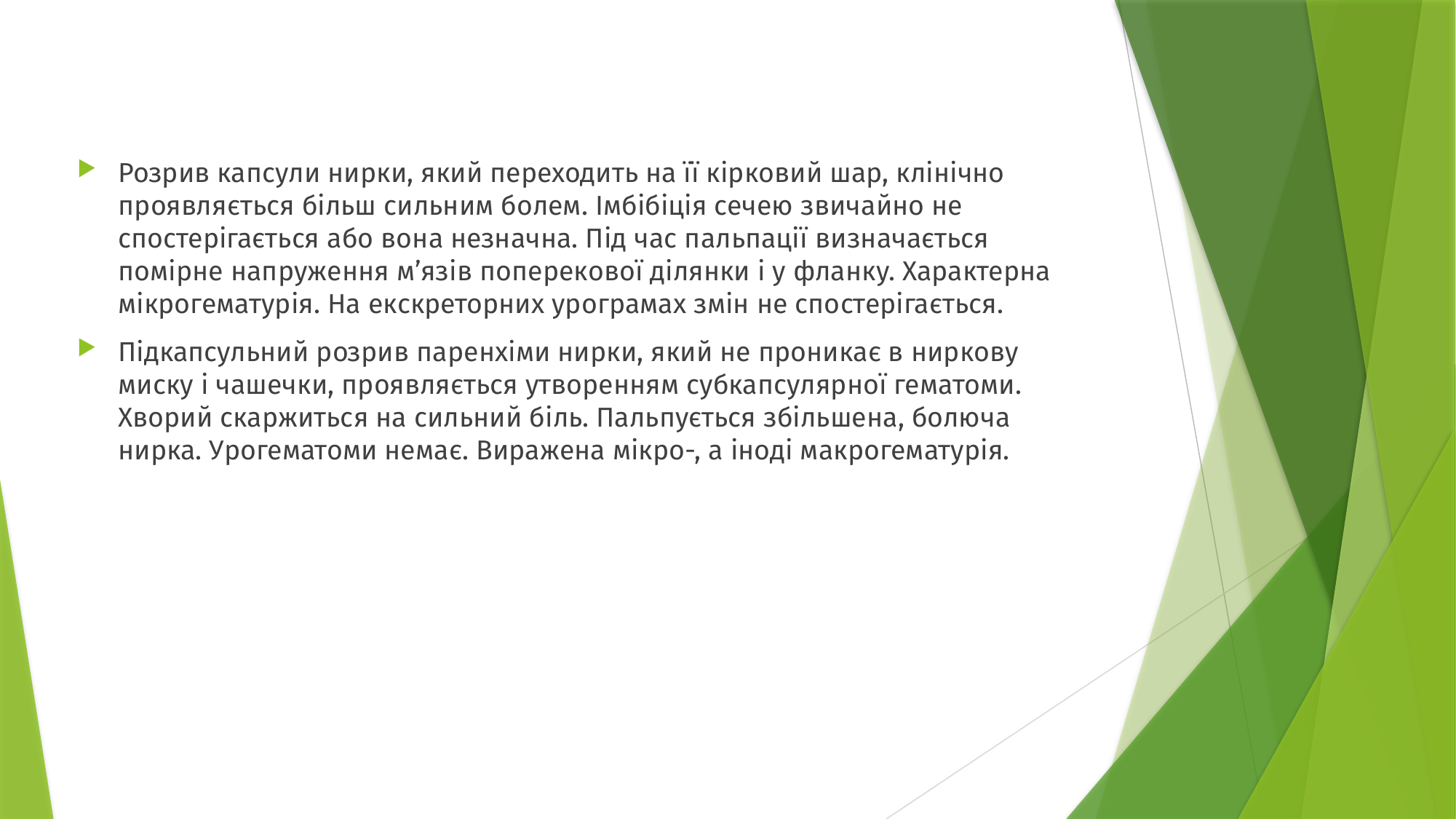

Розрив капсули нирки, який переходить на її кірковий шар, клінічно проявляється більш сильним болем. Імбібіція сечею звичайно не спостерігається або вона незначна. Під час пальпації визначається помірне напруження м’язів поперекової ділянки і у фланку. Характерна мікрогематурія. На екскреторних урограмах змін не спостерігається.
Підкапсульний розрив паренхіми нирки, який не проникає в ниркову миску і чашечки, проявляється утворенням субкапсулярної гематоми. Хворий скаржиться на сильний біль. Пальпується збільшена, болюча нирка. Урогематоми немає. Виражена мікро-, а іноді макрогематурія.